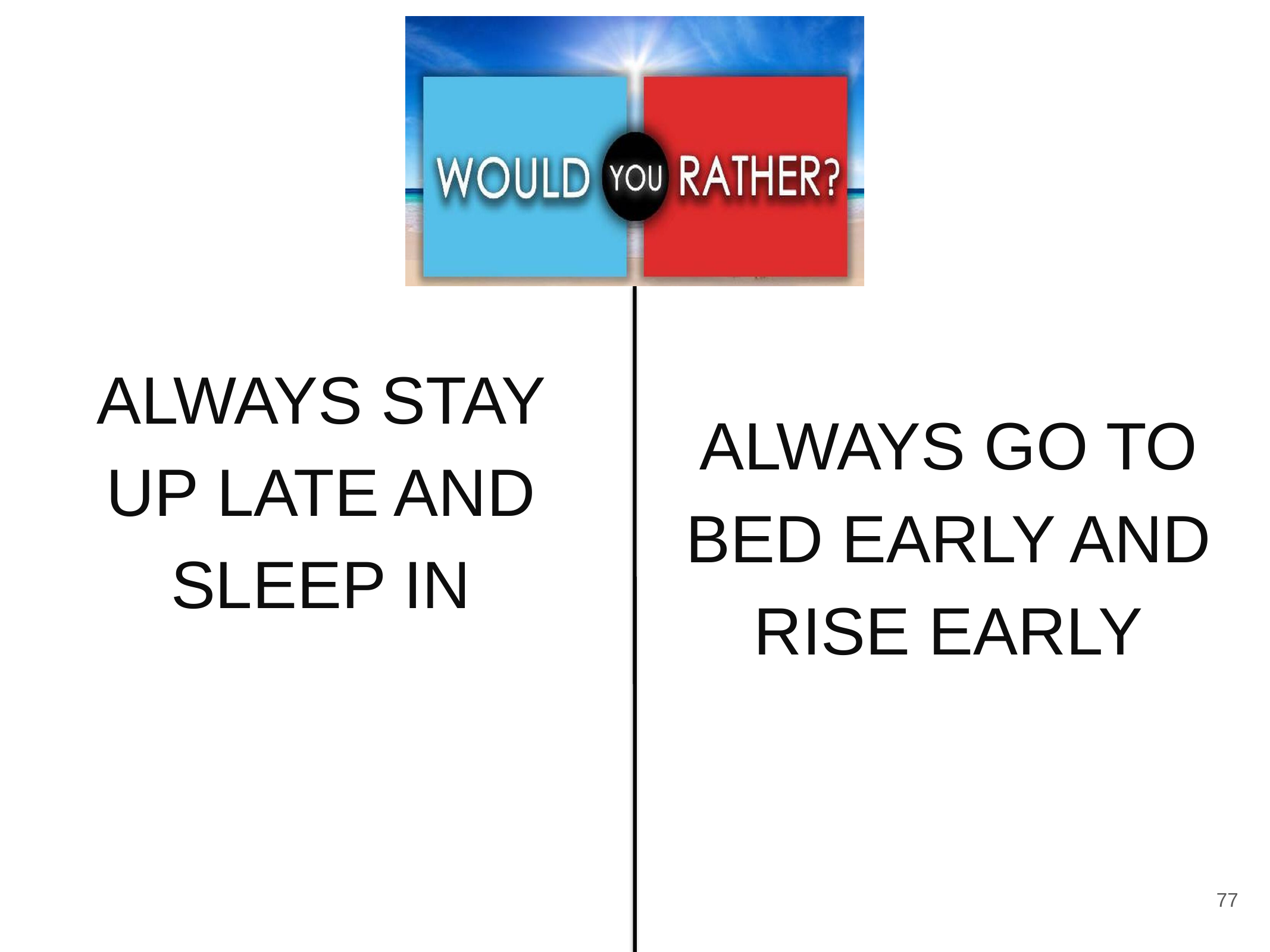

# WYR 2/6
ALWAYS STAY UP LATE AND SLEEP IN

ALWAYS GO TO BED EARLY AND RISE EARLY
77